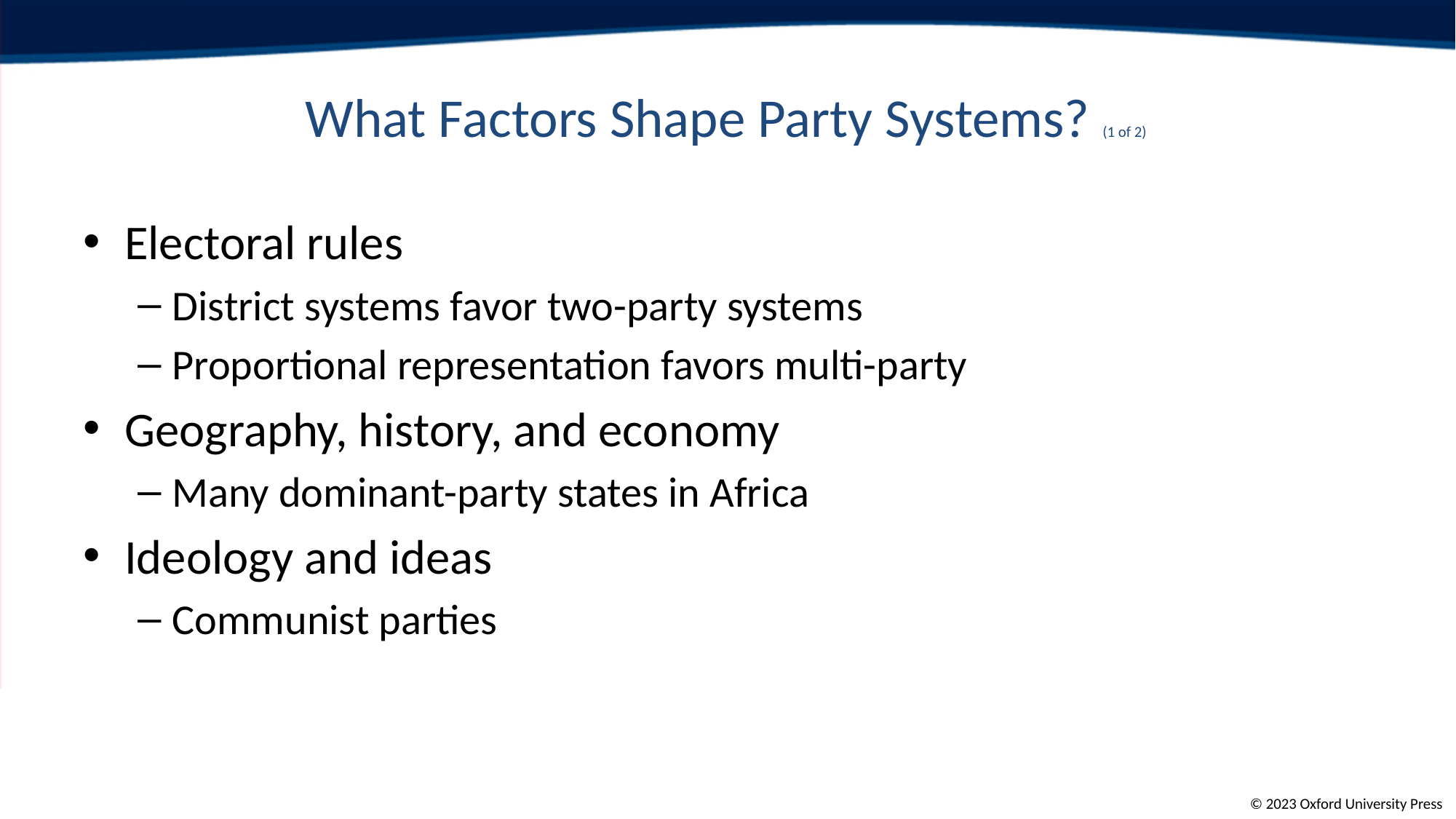

# What Factors Shape Party Systems? (1 of 2)
Electoral rules
District systems favor two-party systems
Proportional representation favors multi-party
Geography, history, and economy
Many dominant-party states in Africa
Ideology and ideas
Communist parties